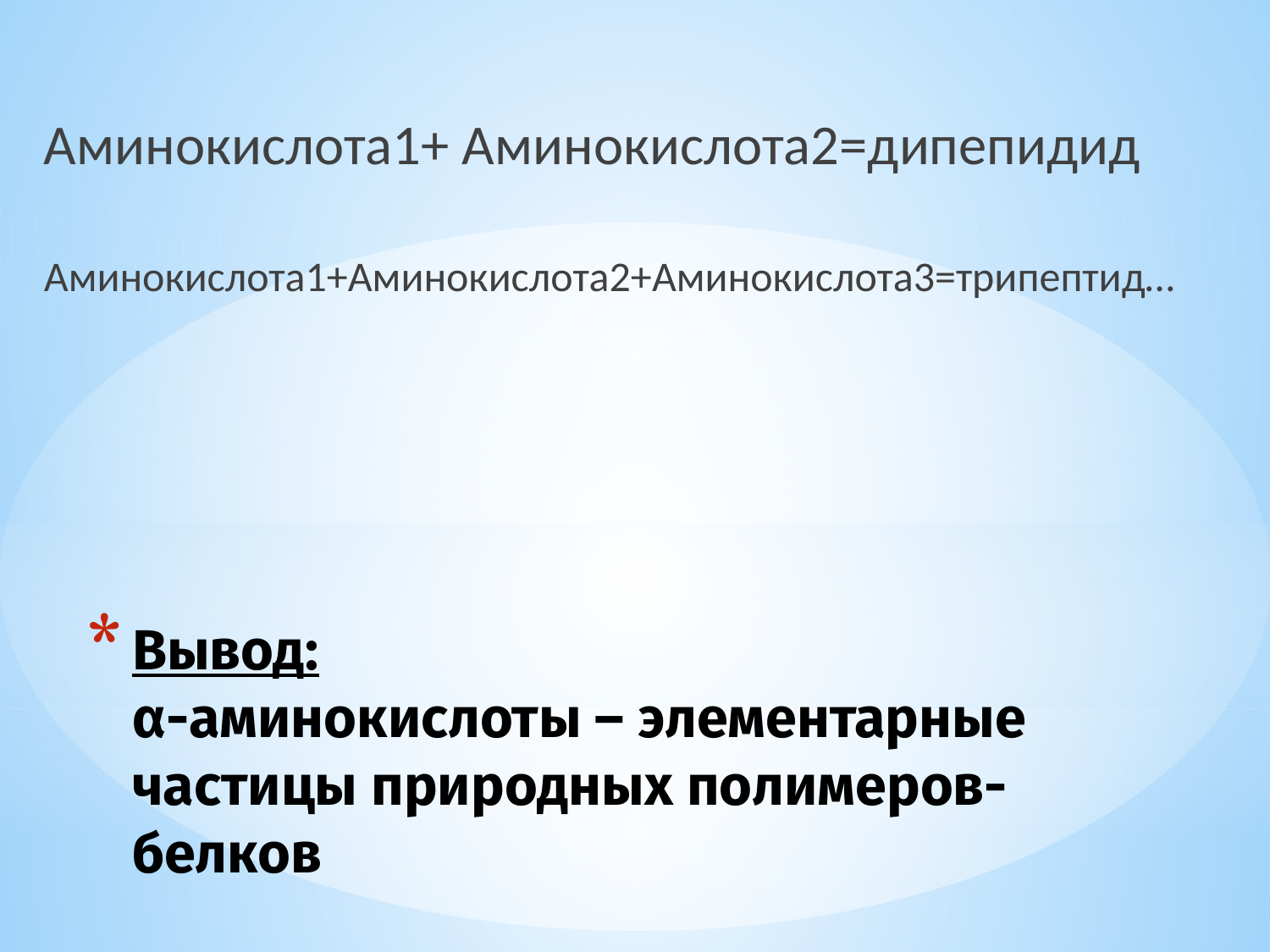

Аминокислота1+ Аминокислота2=дипепидид

Аминокислота1+Аминокислота2+Аминокислота3=трипептид…
# Вывод: α-аминокислоты – элементарные частицы природных полимеров- белков